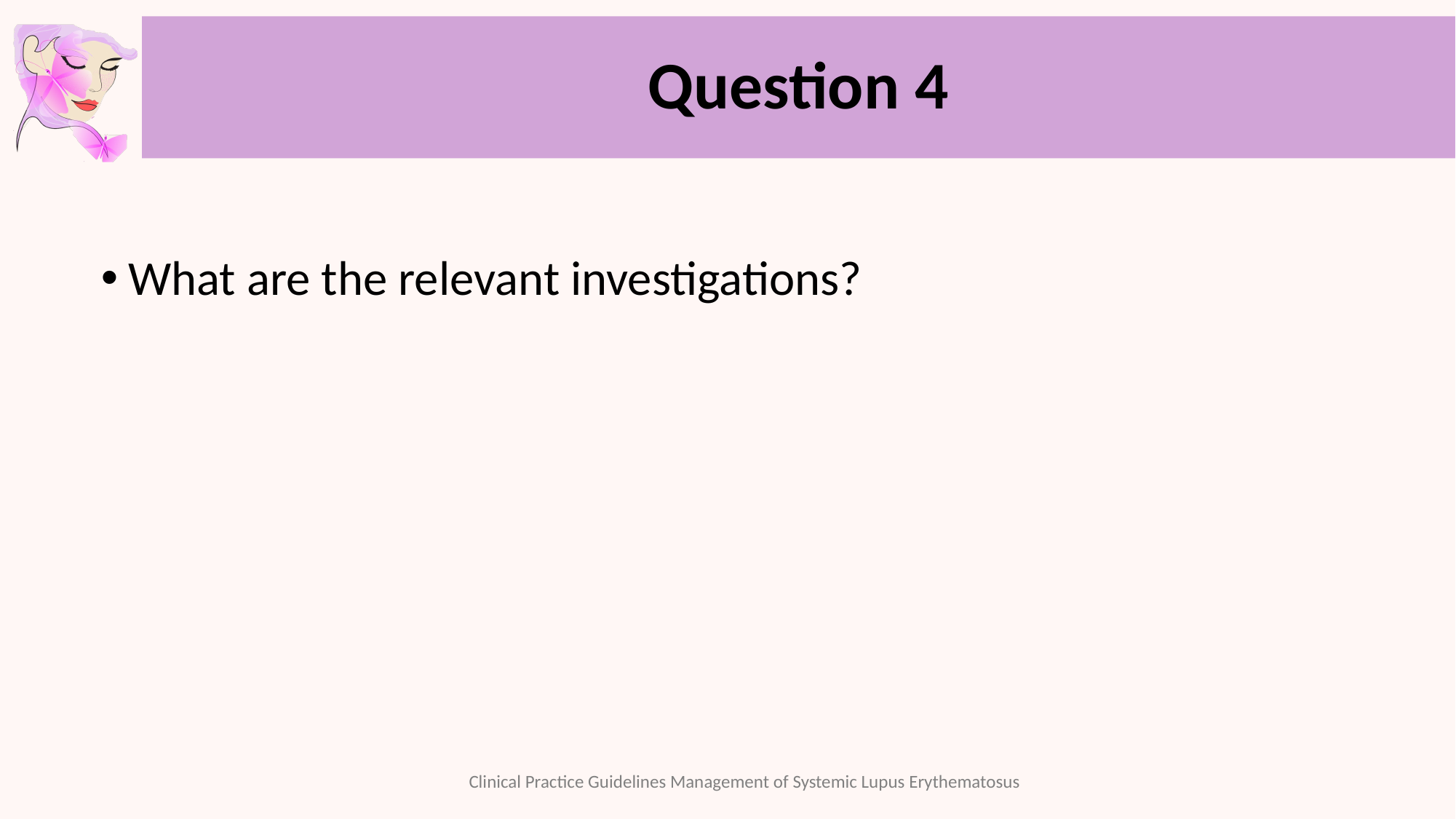

# Question 4
What are the relevant investigations?